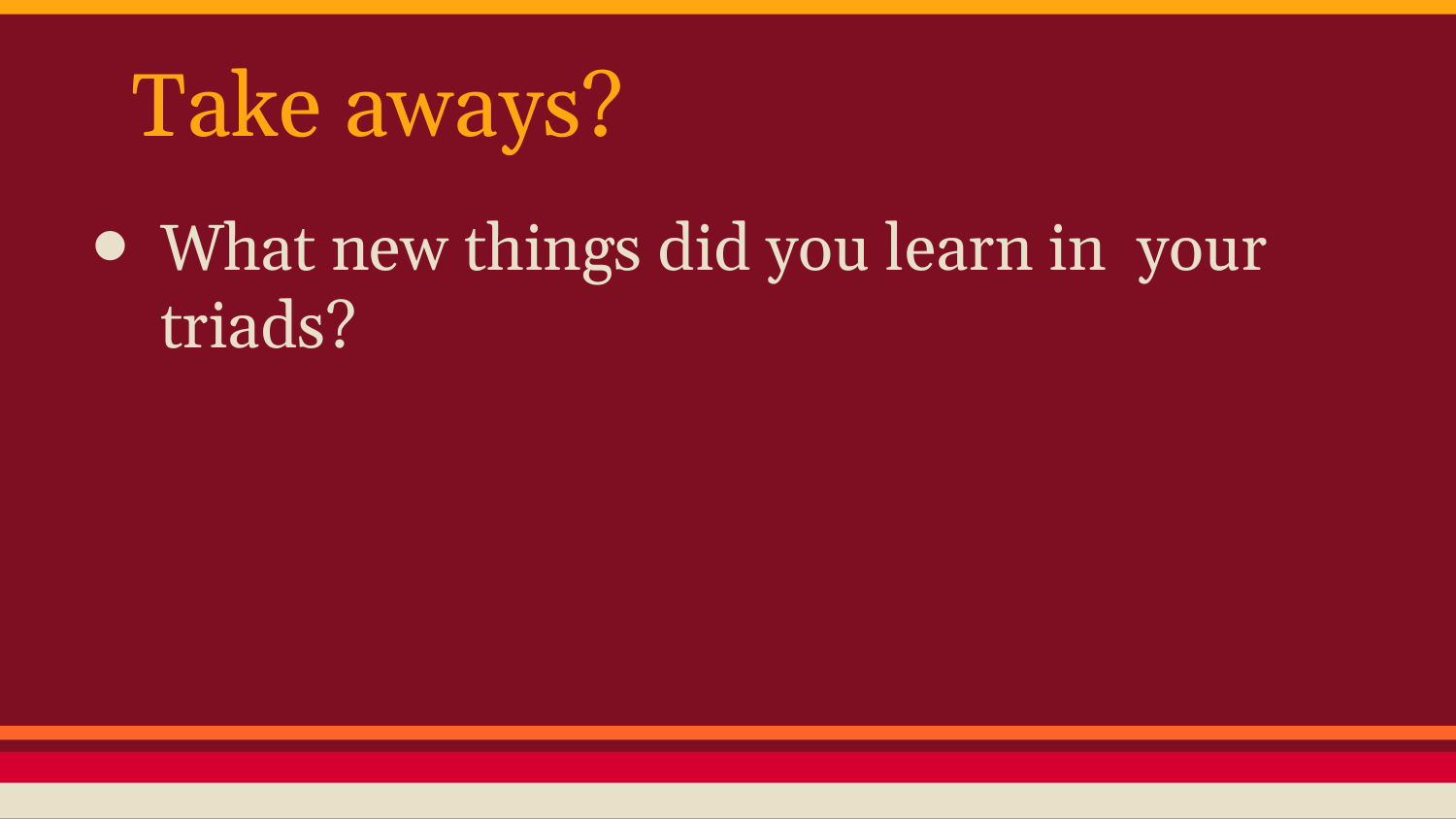

# Take aways?
What new things did you learn in  your triads?